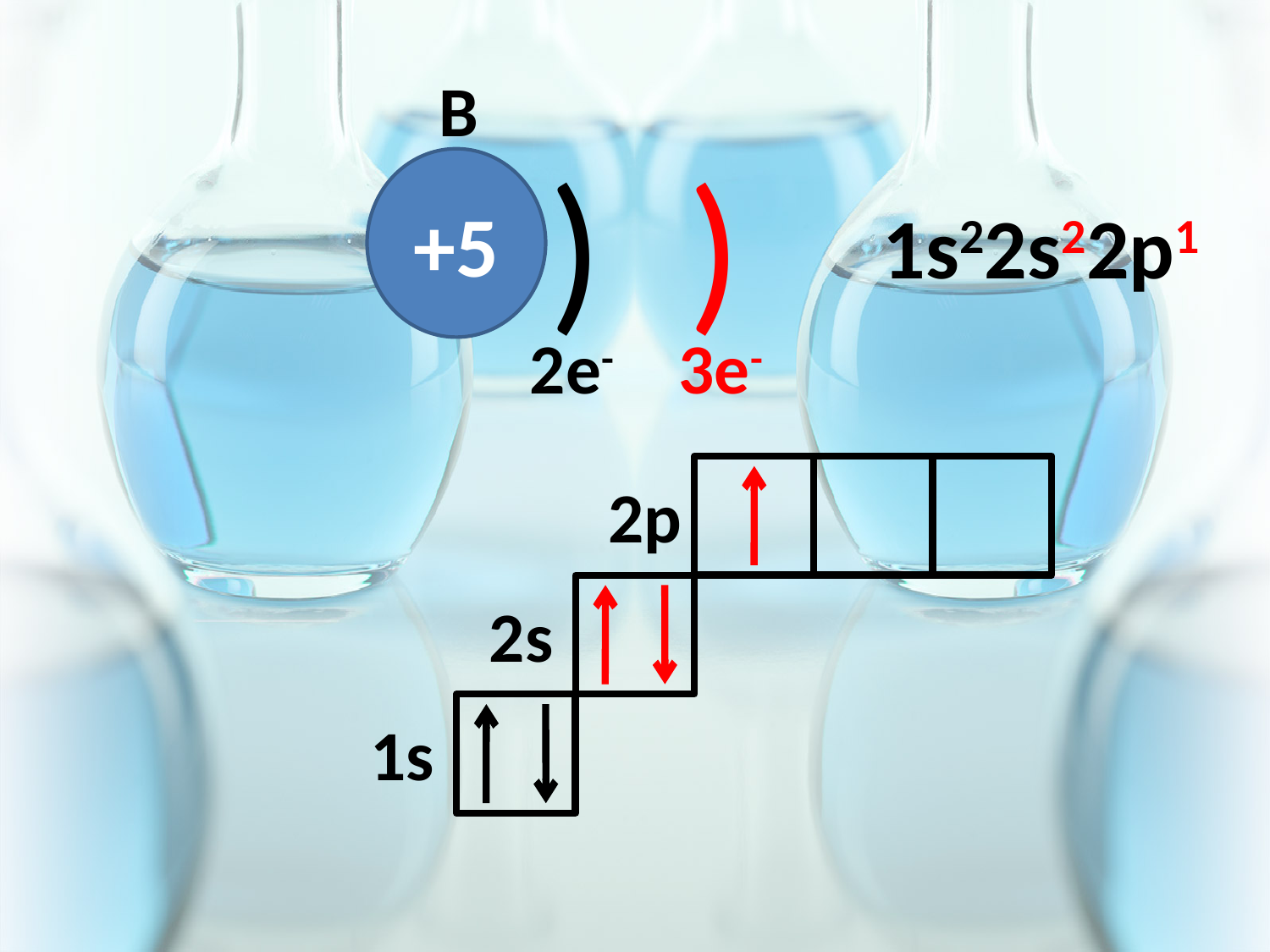

B
)
)
+5
1s22s22p1
2e-
3e-

2p

2s

1s